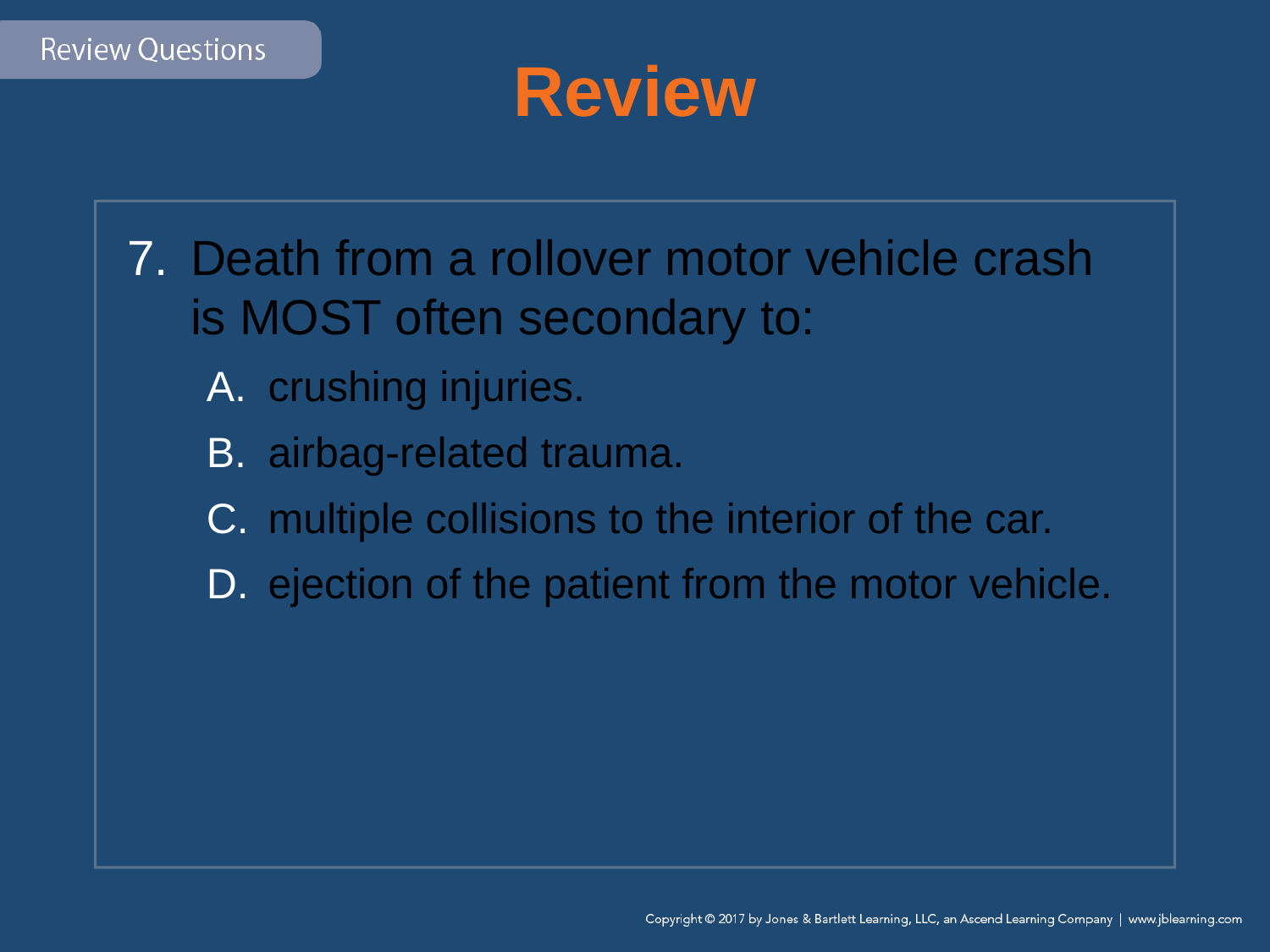

# Review
Death from a rollover motor vehicle crash is MOST often secondary to:
crushing injuries.
airbag-related trauma.
multiple collisions to the interior of the car.
ejection of the patient from the motor vehicle.